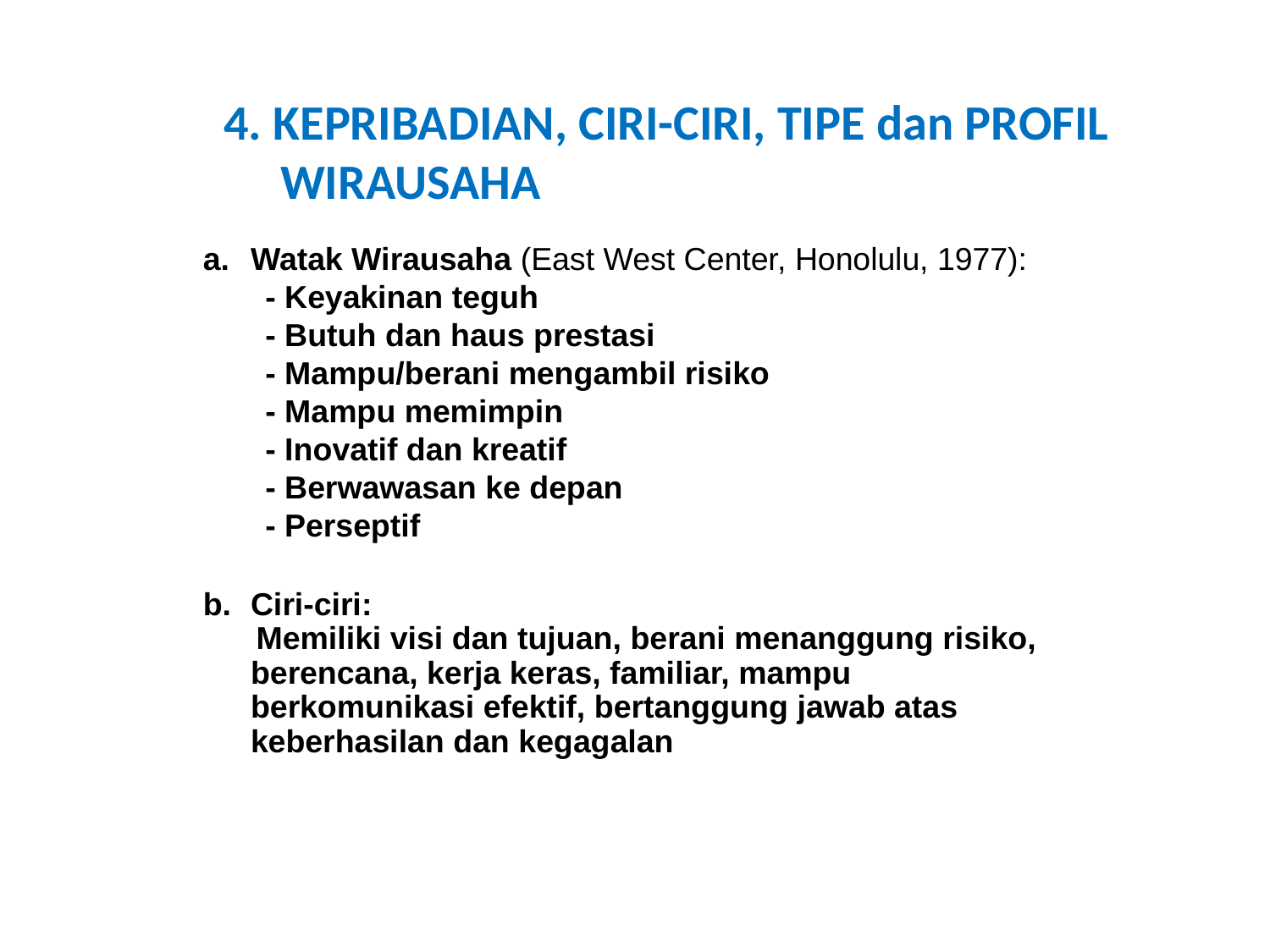

4. KEPRIBADIAN, CIRI-CIRI, TIPE dan PROFIL
     WIRAUSAHA
Watak Wirausaha (East West Center, Honolulu, 1977):
       - Keyakinan teguh
       - Butuh dan haus prestasi
       - Mampu/berani mengambil risiko
       - Mampu memimpin
       - Inovatif dan kreatif
       - Berwawasan ke depan
       - Perseptif
Ciri-ciri:
      Memiliki visi dan tujuan, berani menanggung risiko, berencana, kerja keras, familiar, mampu berkomunikasi efektif, bertanggung jawab atas keberhasilan dan kegagalan